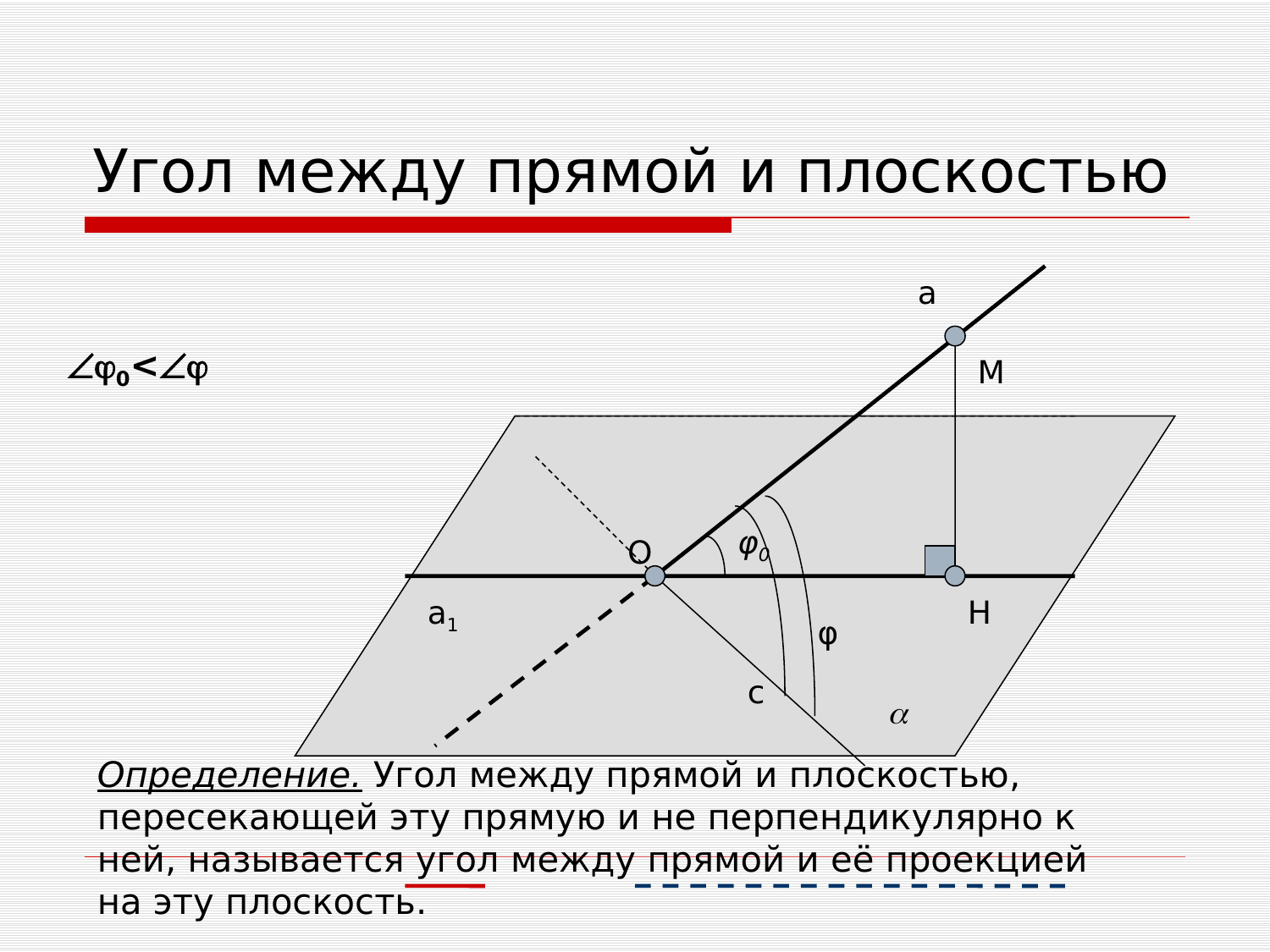

# Угол между прямой и плоскостью

а

∠ϕ0<∠ϕ

M

φ0
O

а1
H
φ
с
α
Определение. Угол между прямой и плоскостью, пересекающей эту прямую и не перпендикулярно к ней, называется угол между прямой и её проекцией на эту плоскость.